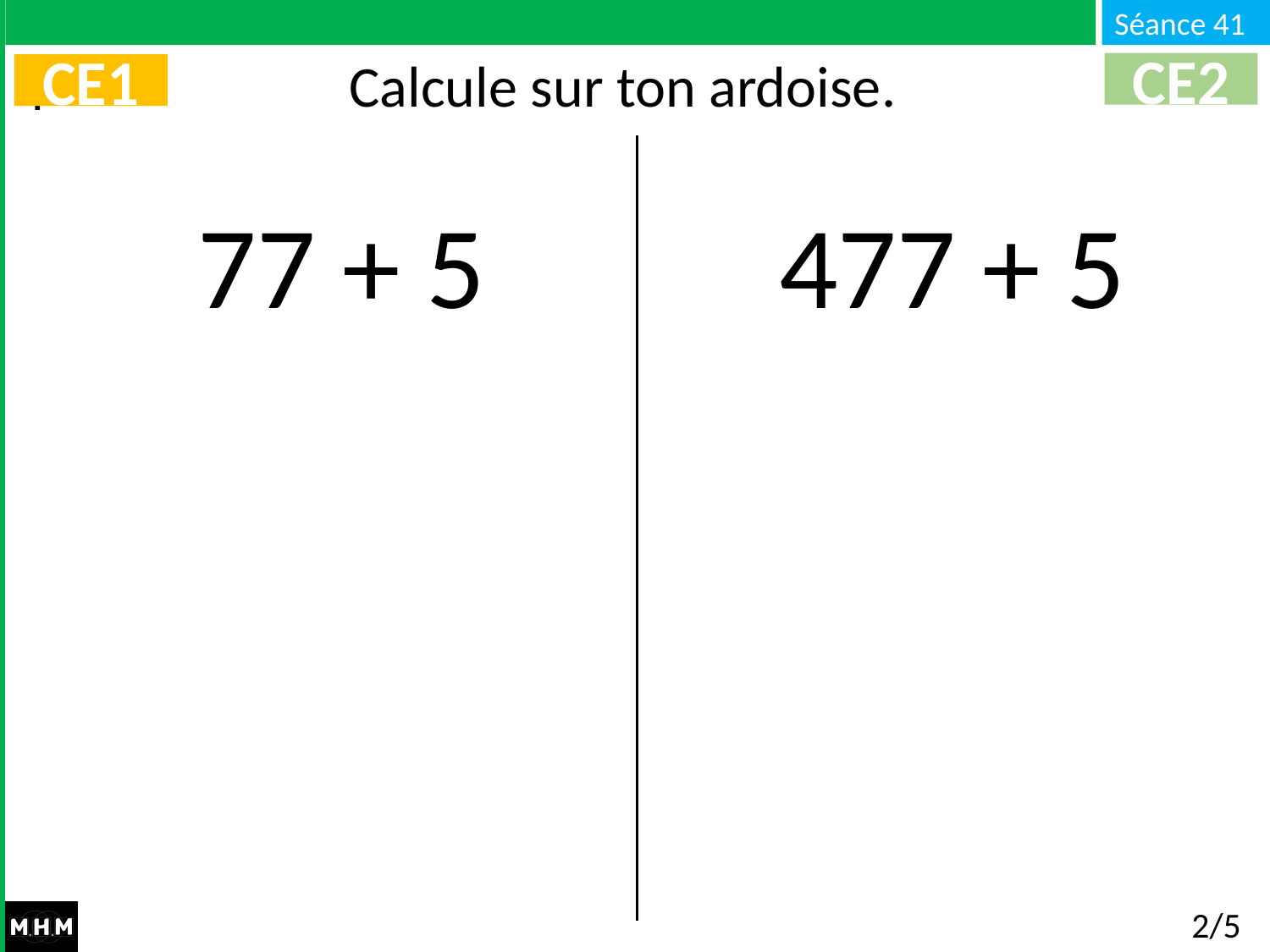

# Calcule sur ton ardoise.
CE2
CE1
77 + 5
477 + 5
2/5